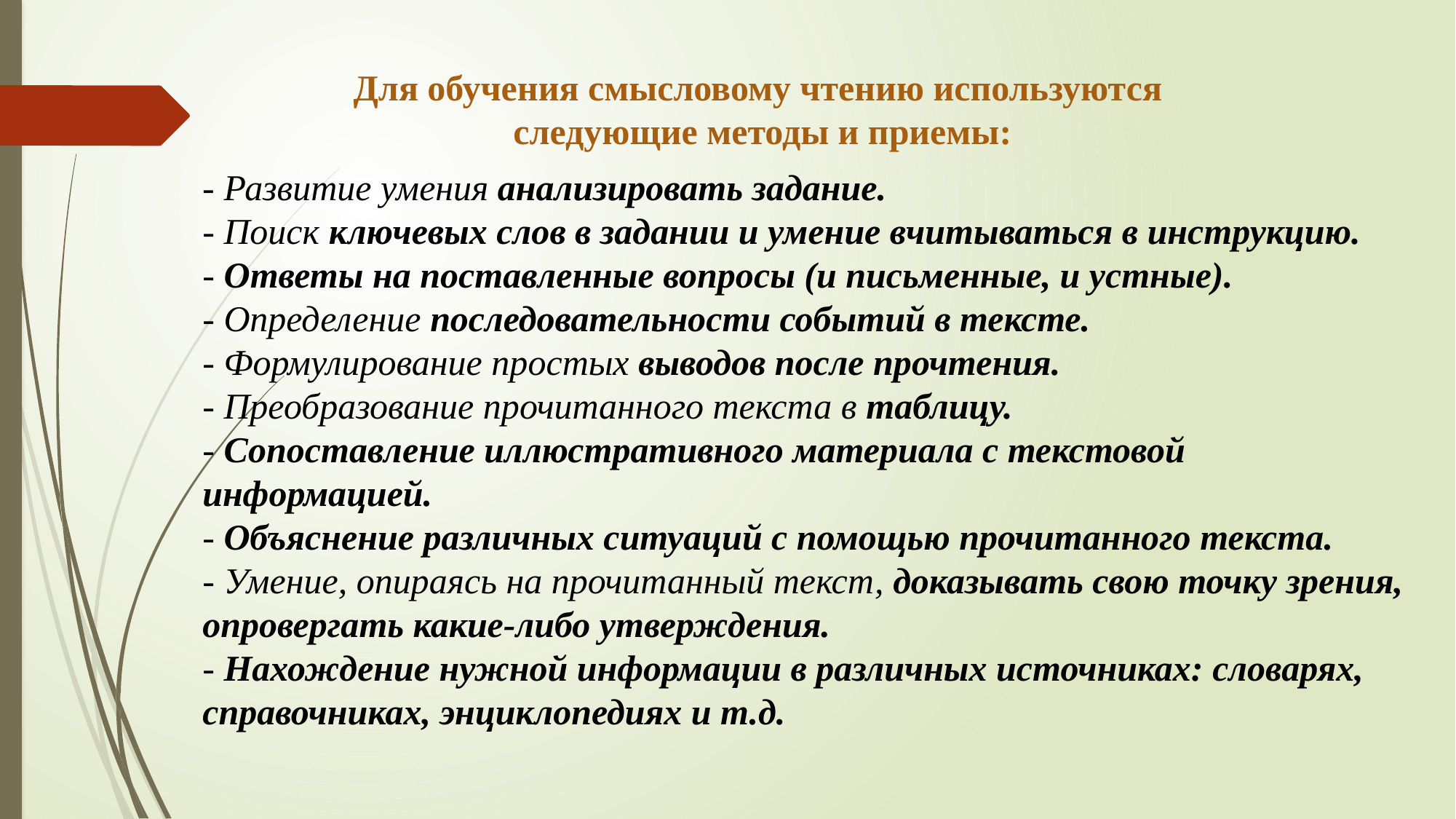

Для обучения смысловому чтению используются
следующие методы и приемы:
- Развитие умения анализировать задание.
- Поиск ключевых слов в задании и умение вчитываться в инструкцию.
- Ответы на поставленные вопросы (и письменные, и устные).
- Определение последовательности событий в тексте.
- Формулирование простых выводов после прочтения.
- Преобразование прочитанного текста в таблицу.
- Сопоставление иллюстративного материала с текстовой информацией.
- Объяснение различных ситуаций с помощью прочитанного текста.
- Умение, опираясь на прочитанный текст, доказывать свою точку зрения, опровергать какие-либо утверждения.
- Нахождение нужной информации в различных источниках: словарях, справочниках, энциклопедиях и т.д.